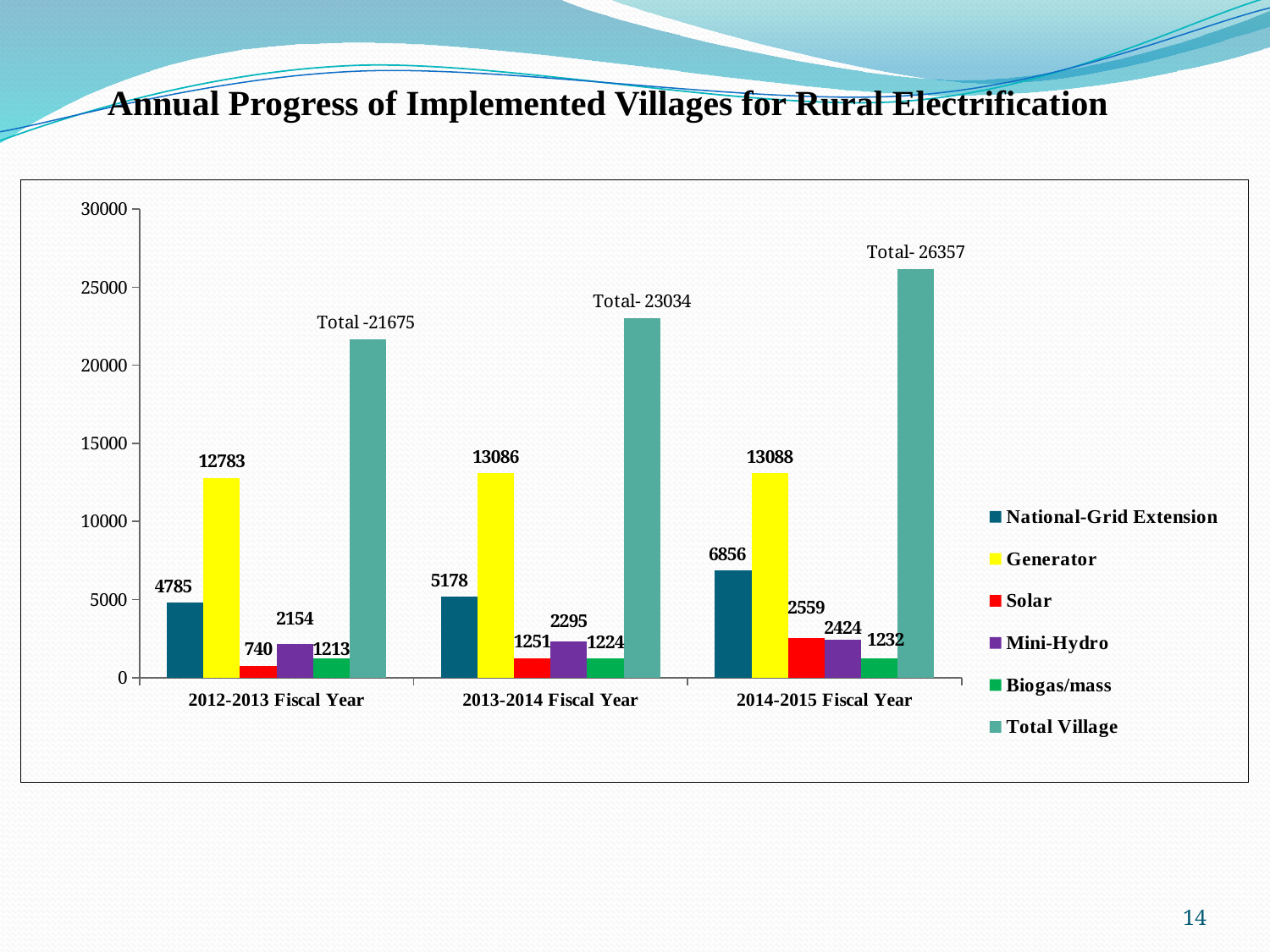

Annual Progress of Implemented Villages for Rural Electrification

### Chart

| Category | National-Grid Extension | Generator | Solar | Mini-Hydro | Biogas/mass | Total Village |
|---|---|---|---|---|---|---|
| 2012-2013 Fiscal Year | 4785.0 | 12783.0 | 740.0 | 2154.0 | 1213.0 | 21675.0 |
| 2013-2014 Fiscal Year | 5178.0 | 13086.0 | 1251.0 | 2295.0 | 1224.0 | 23034.0 |
| 2014-2015 Fiscal Year | 6856.0 | 13088.0 | 2559.0 | 2424.0 | 1232.0 | 26159.0 |
14